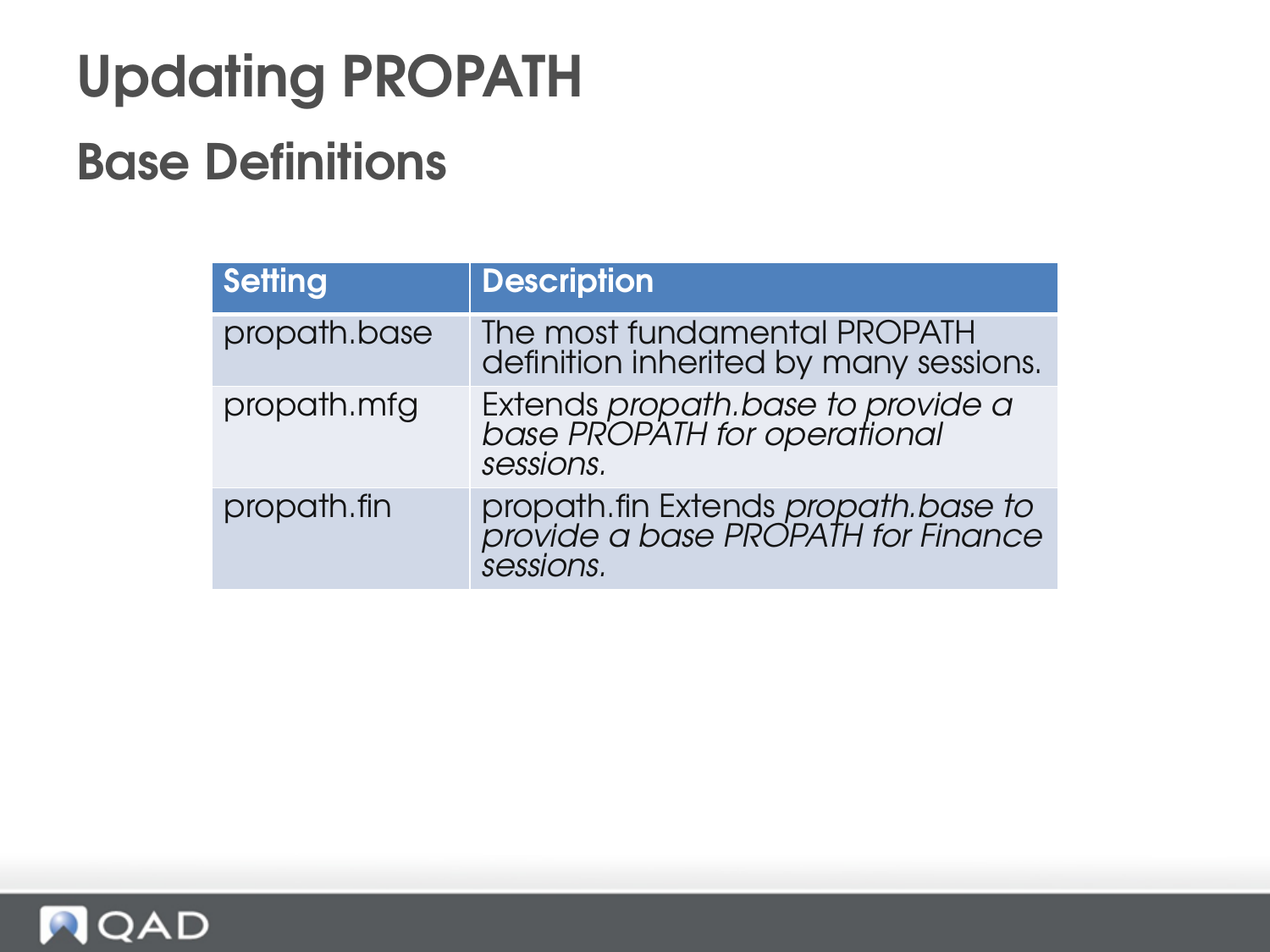

# Updating PROPATH
Base Definitions
| Setting | Description |
| --- | --- |
| propath.base | The most fundamental PROPATH definition inherited by many sessions. |
| propath.mfg | Extends propath.base to provide a base PROPATH for operational sessions. |
| propath.fin | propath.fin Extends propath.base to provide a base PROPATH for Finance sessions. |